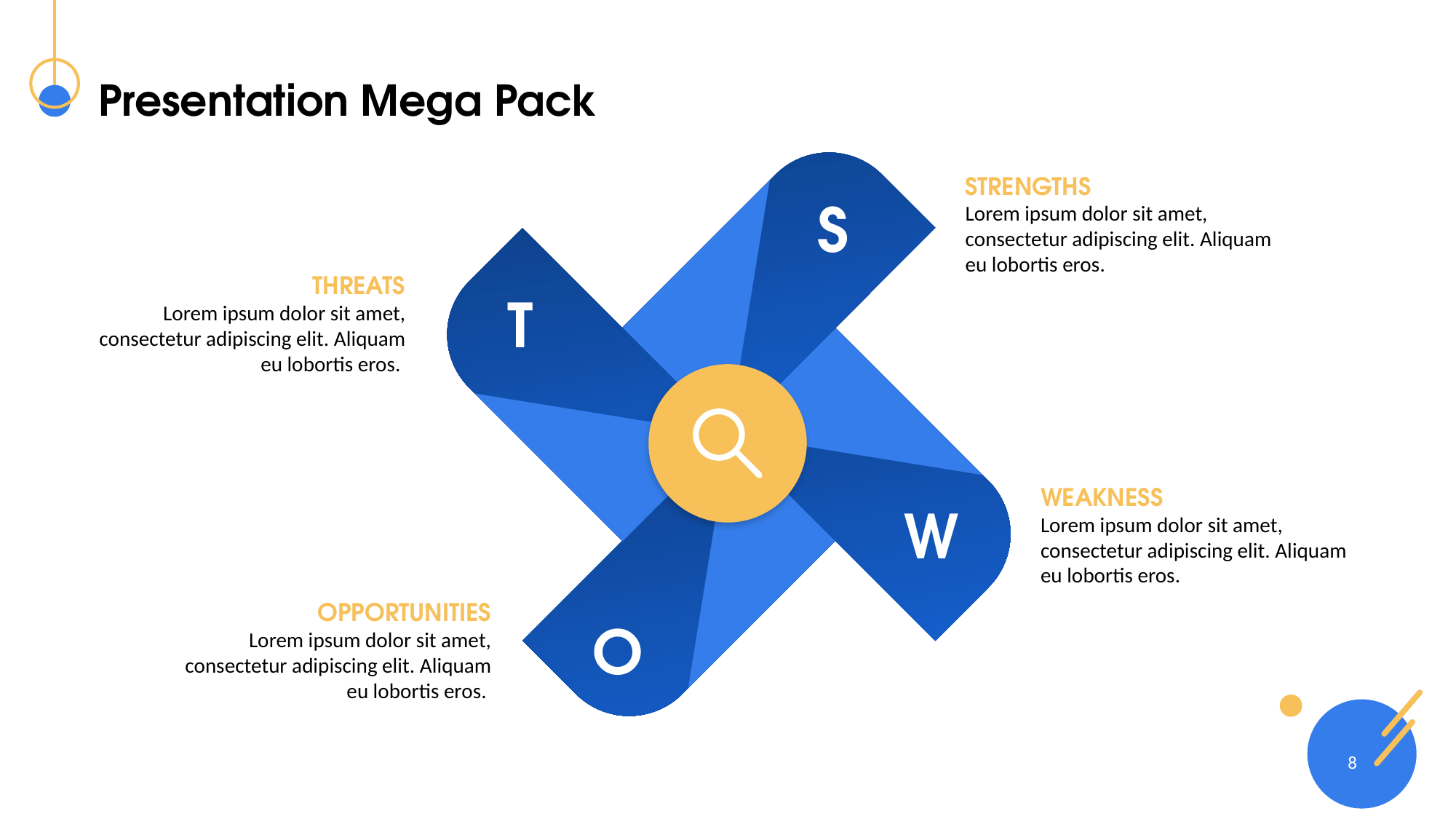

# Presentation Mega Pack
STRENGTHS
Lorem ipsum dolor sit amet, consectetur adipiscing elit. Aliquam eu lobortis eros.
S

T

W

O
THREATS
Lorem ipsum dolor sit amet, consectetur adipiscing elit. Aliquam eu lobortis eros.

WEAKNESS
Lorem ipsum dolor sit amet, consectetur adipiscing elit. Aliquam eu lobortis eros.
OPPORTUNITIES
Lorem ipsum dolor sit amet, consectetur adipiscing elit. Aliquam eu lobortis eros.
8